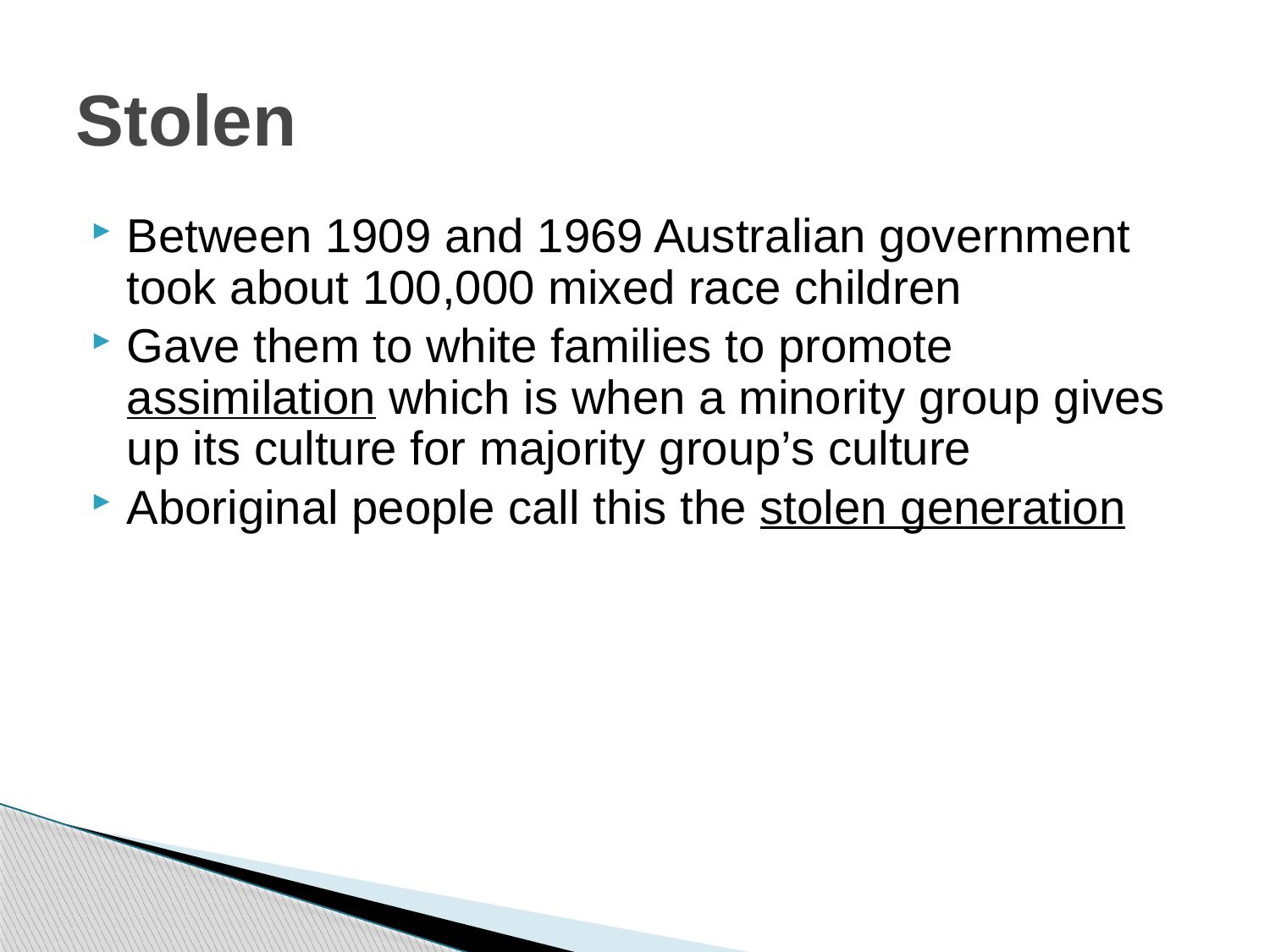

# Stolen
Between 1909 and 1969 Australian government took about 100,000 mixed race children
Gave them to white families to promote assimilation which is when a minority group gives up its culture for majority group’s culture
Aboriginal people call this the stolen generation